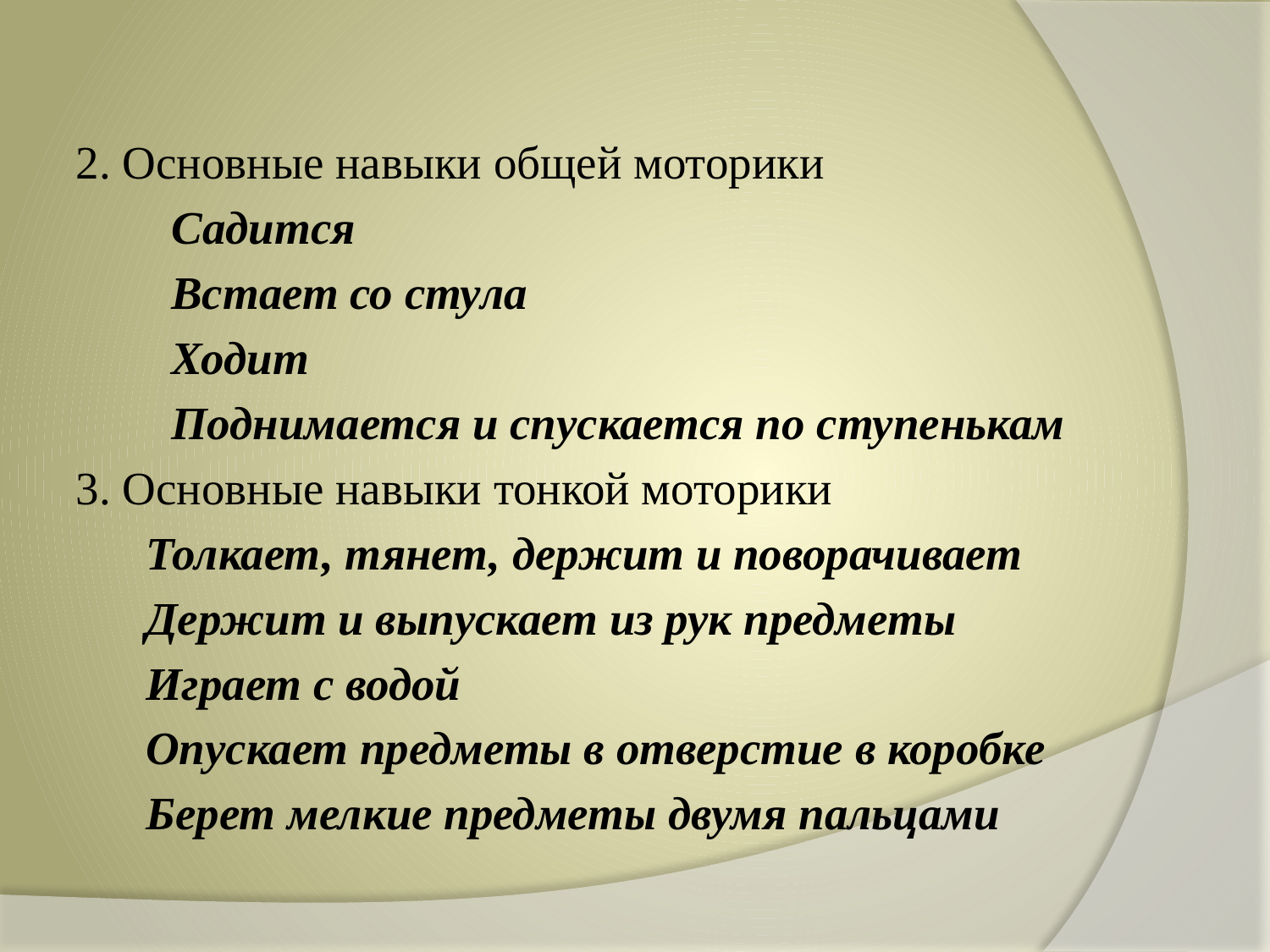

#
2. Основные навыки общей моторики
Садится
Встает со стула
Ходит
Поднимается и спускается по ступенькам
3. Основные навыки тонкой моторики
Толкает, тянет, держит и поворачивает
Держит и выпускает из рук предметы
Играет с водой
Опускает предметы в отверстие в коробке
Берет мелкие предметы двумя пальцами